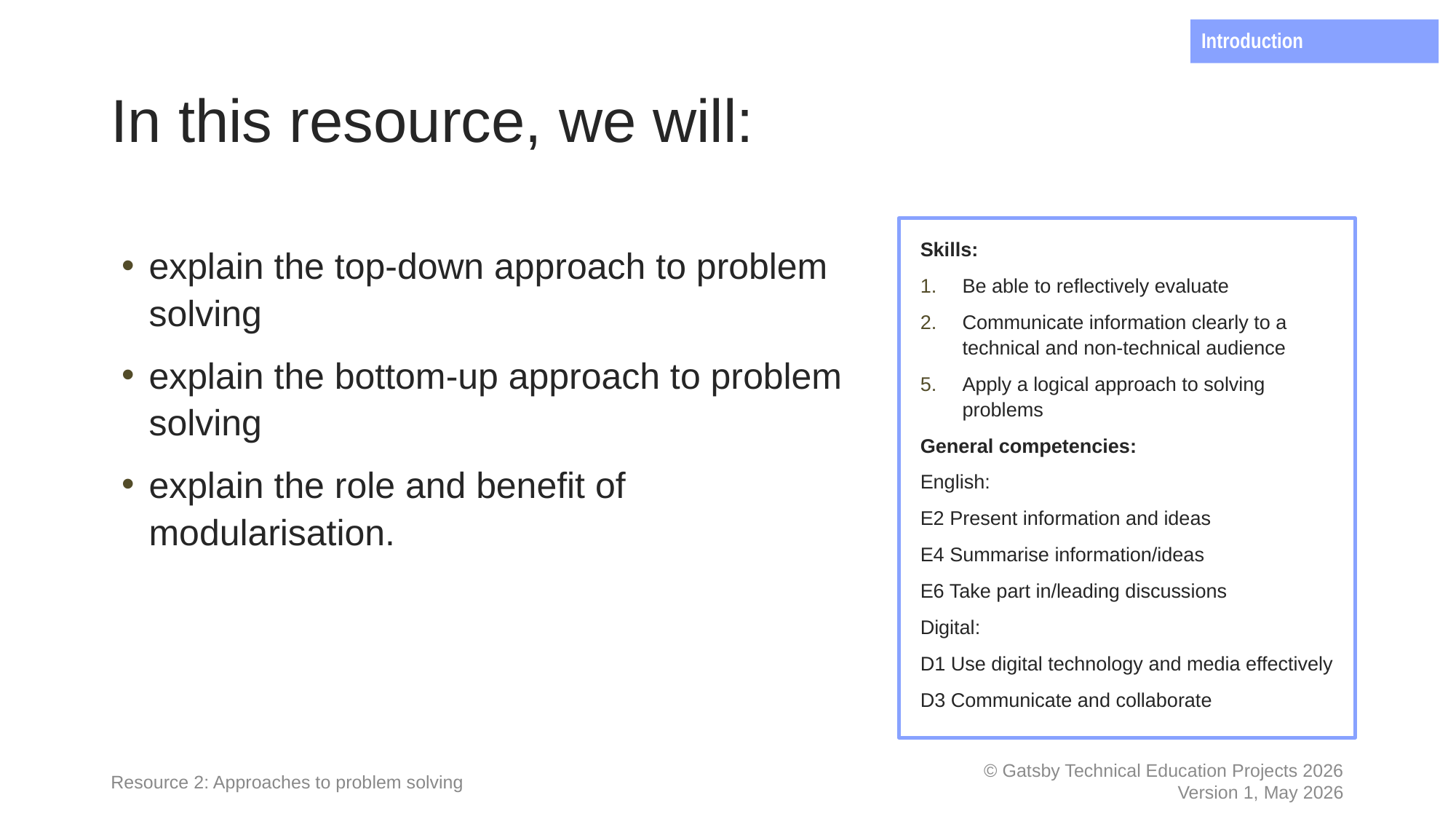

Introduction
# In this resource, we will:
explain the top-down approach to problem solving
explain the bottom-up approach to problem solving
explain the role and benefit of modularisation.
Skills:
Be able to reflectively evaluate
Communicate information clearly to a technical and non-technical audience
Apply a logical approach to solving problems
General competencies:
English:
E2 Present information and ideas
E4 Summarise information/ideas
E6 Take part in/leading discussions
Digital:
D1 Use digital technology and media effectively
D3 Communicate and collaborate
Resource 2: Approaches to problem solving